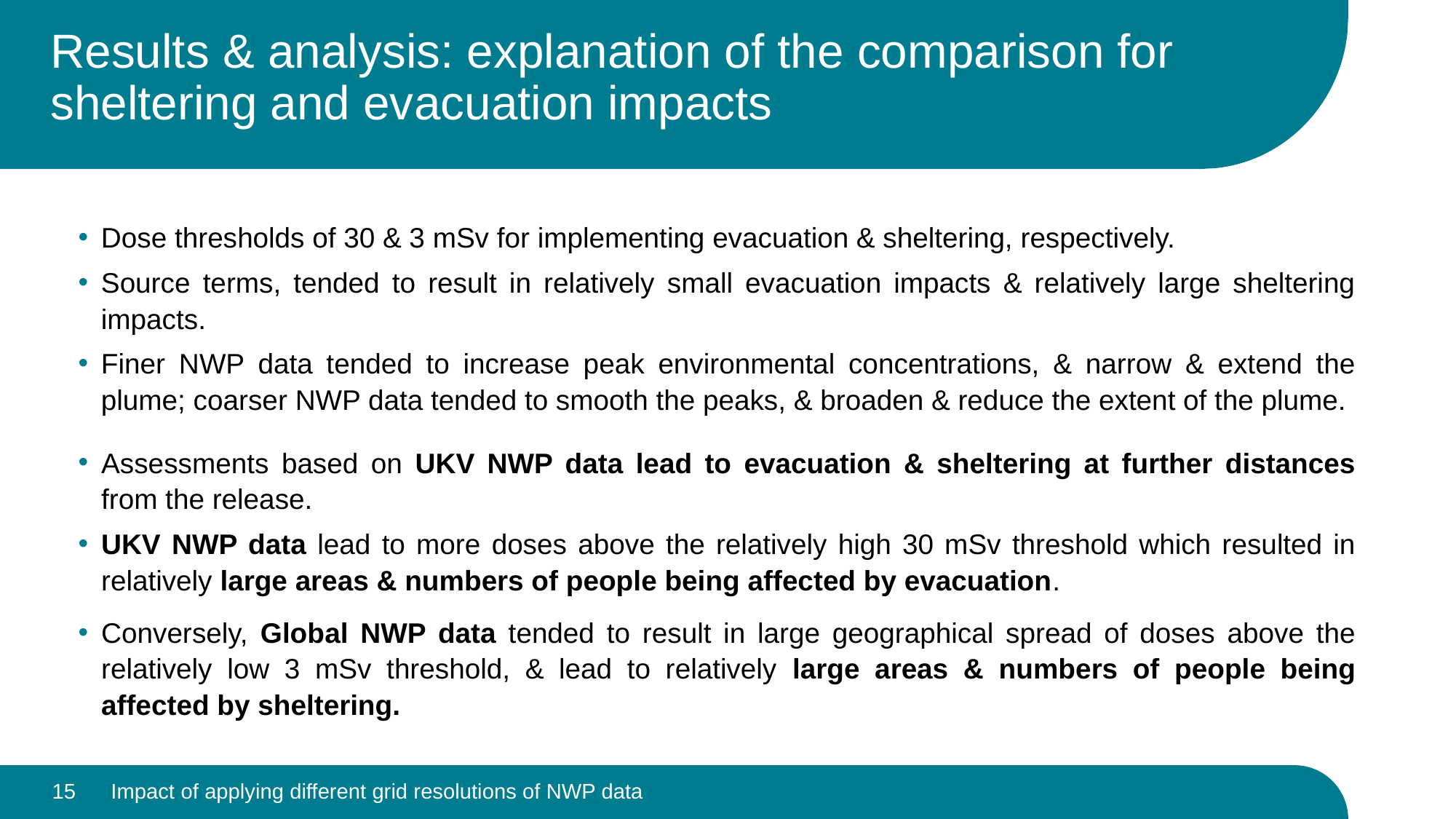

# Results & analysis: explanation of the comparison for sheltering and evacuation impacts
Dose thresholds of 30 & 3 mSv for implementing evacuation & sheltering, respectively.
Source terms, tended to result in relatively small evacuation impacts & relatively large sheltering impacts.
Finer NWP data tended to increase peak environmental concentrations, & narrow & extend the plume; coarser NWP data tended to smooth the peaks, & broaden & reduce the extent of the plume.
Assessments based on UKV NWP data lead to evacuation & sheltering at further distances from the release.
UKV NWP data lead to more doses above the relatively high 30 mSv threshold which resulted in relatively large areas & numbers of people being affected by evacuation.
Conversely, Global NWP data tended to result in large geographical spread of doses above the relatively low 3 mSv threshold, & lead to relatively large areas & numbers of people being affected by sheltering.

15
Impact of applying different grid resolutions of NWP data